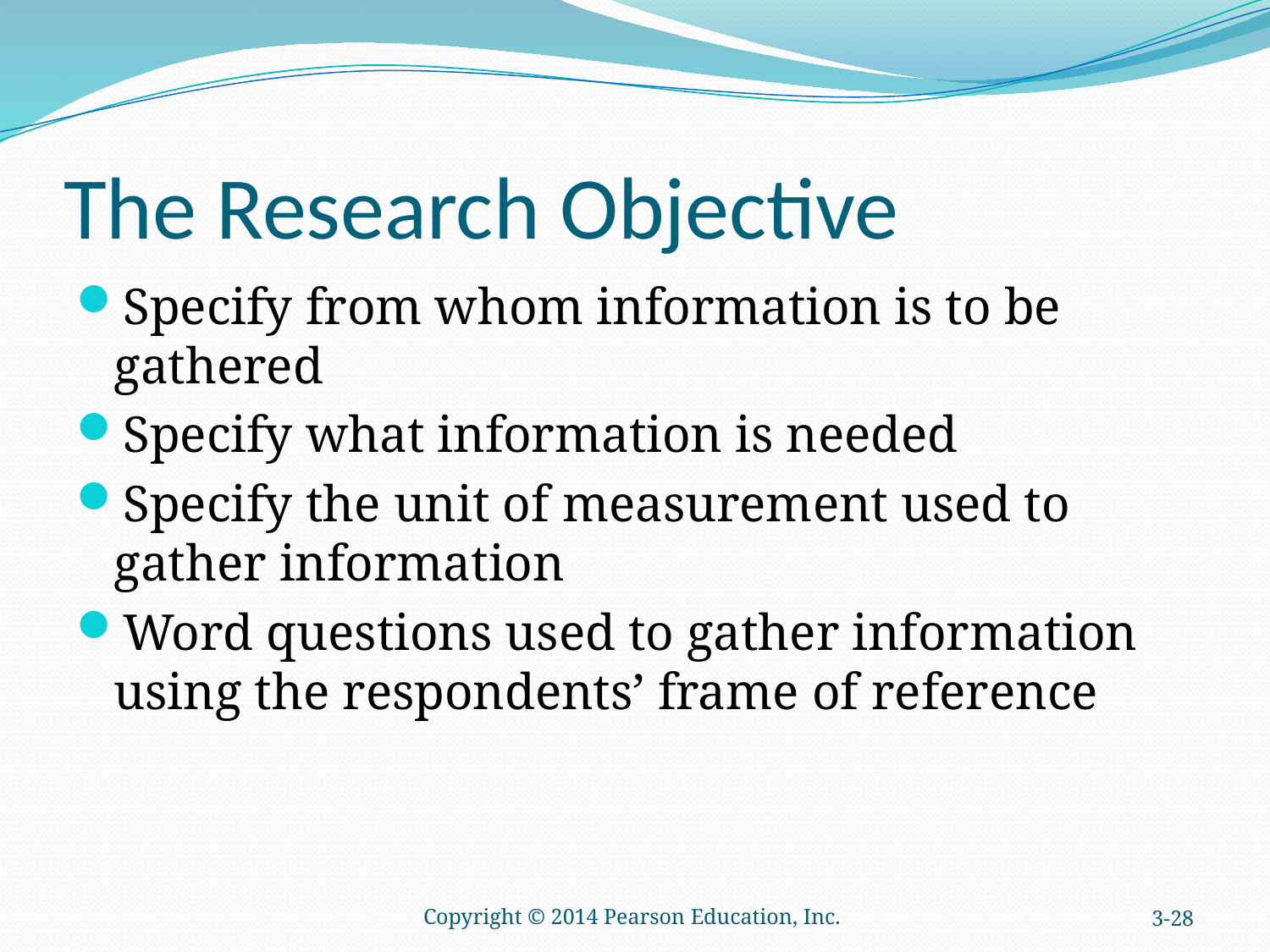

# The Research Objective
Specify from whom information is to be gathered
Specify what information is needed
Specify the unit of measurement used to gather information
Word questions used to gather information using the respondents’ frame of reference